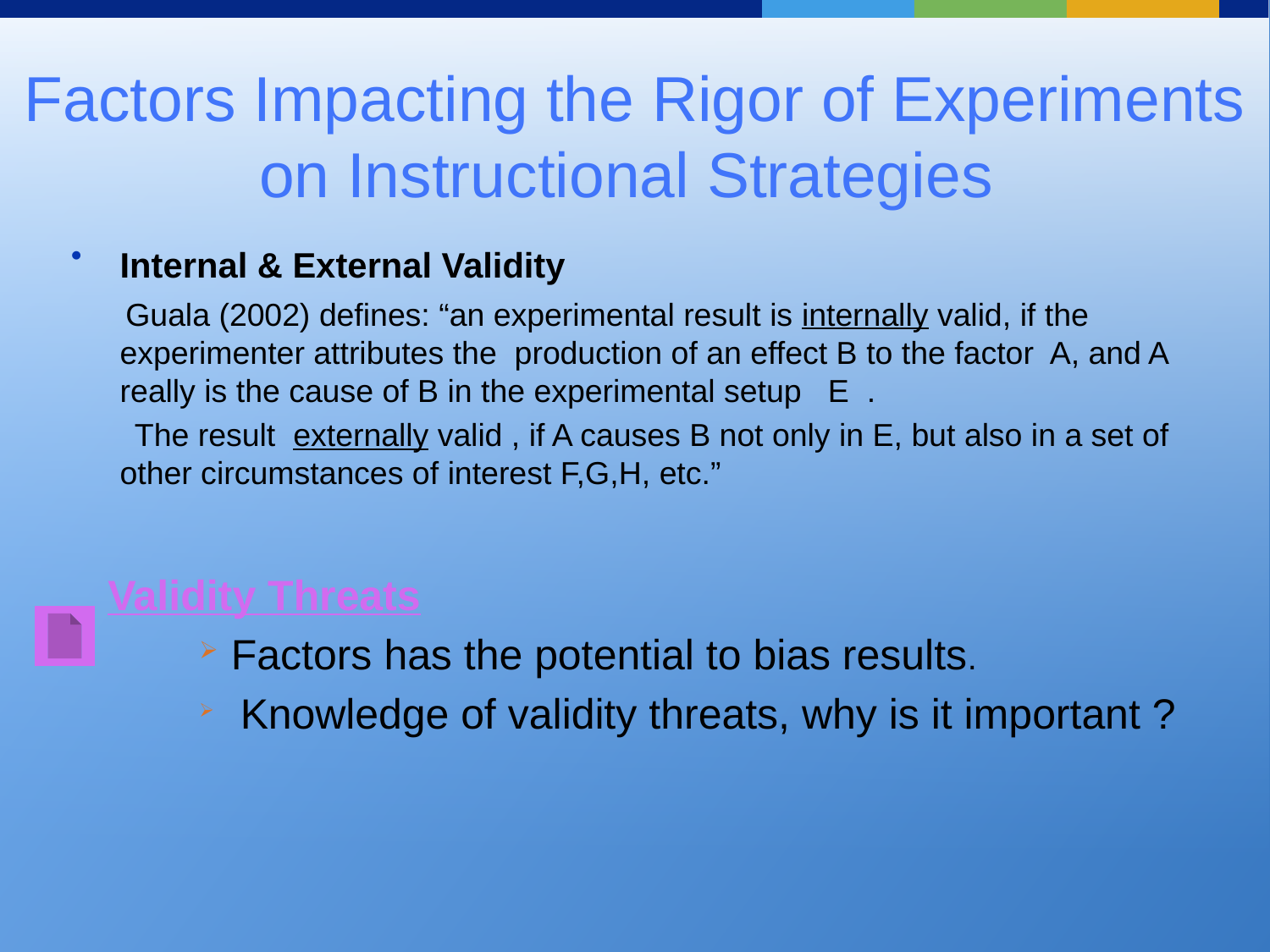

Factors Impacting the Rigor of Experiments on Instructional Strategies
Internal & External Validity
      Guala (2002) defines: “an experimental result is internally valid, if the experimenter attributes the  production of an effect B to the factor  A, and A really is the cause of B in the experimental setup   E  .
       The result  externally valid , if A causes B not only in E, but also in a set of other circumstances of interest F,G,H, etc.”

   Validity Threats
Factors has the potential to bias results.
 Knowledge of validity threats, why is it important ?